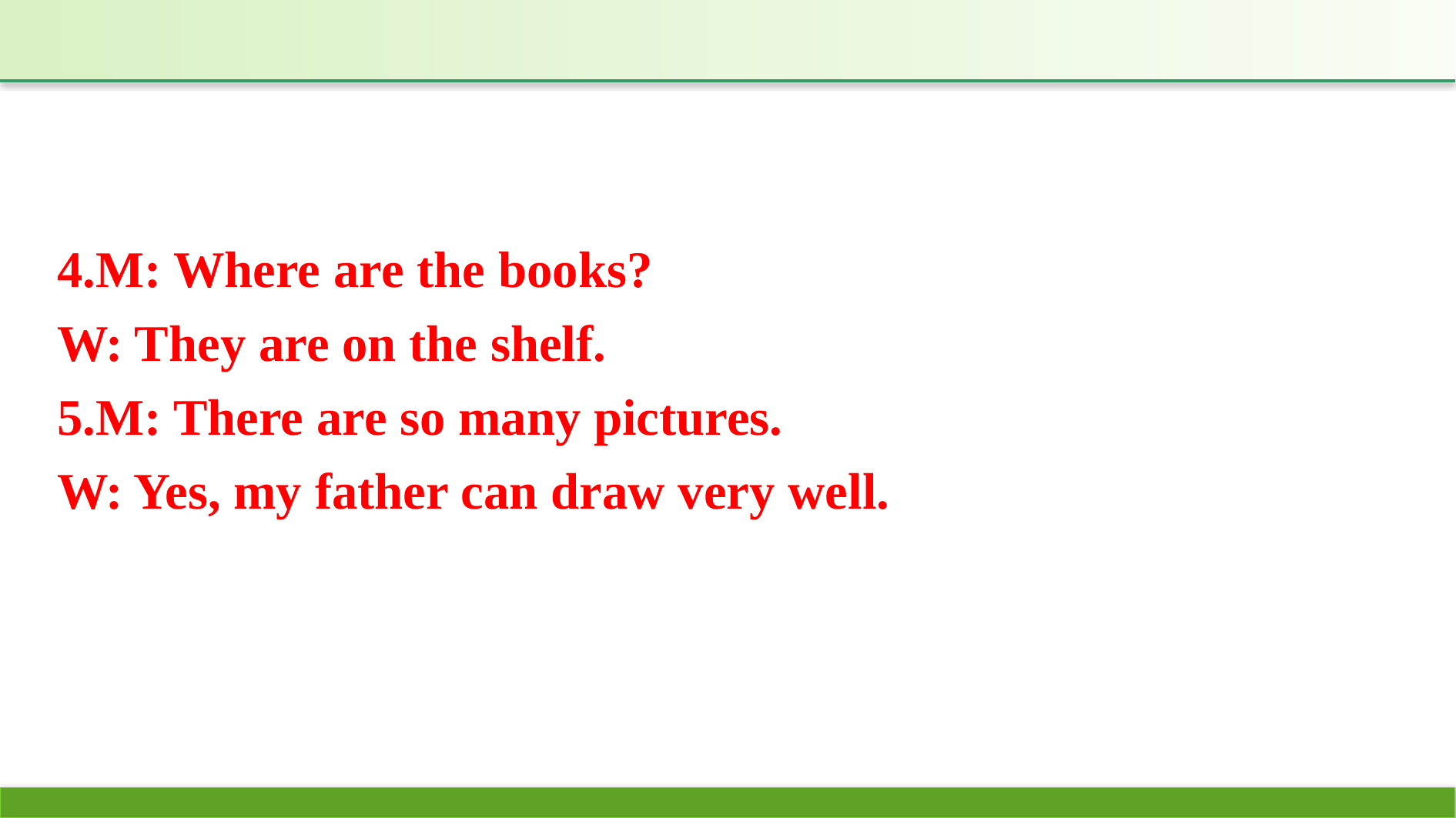

4.M: Where are the books?
W: They are on the shelf.
5.M: There are so many pictures.
W: Yes, my father can draw very well.